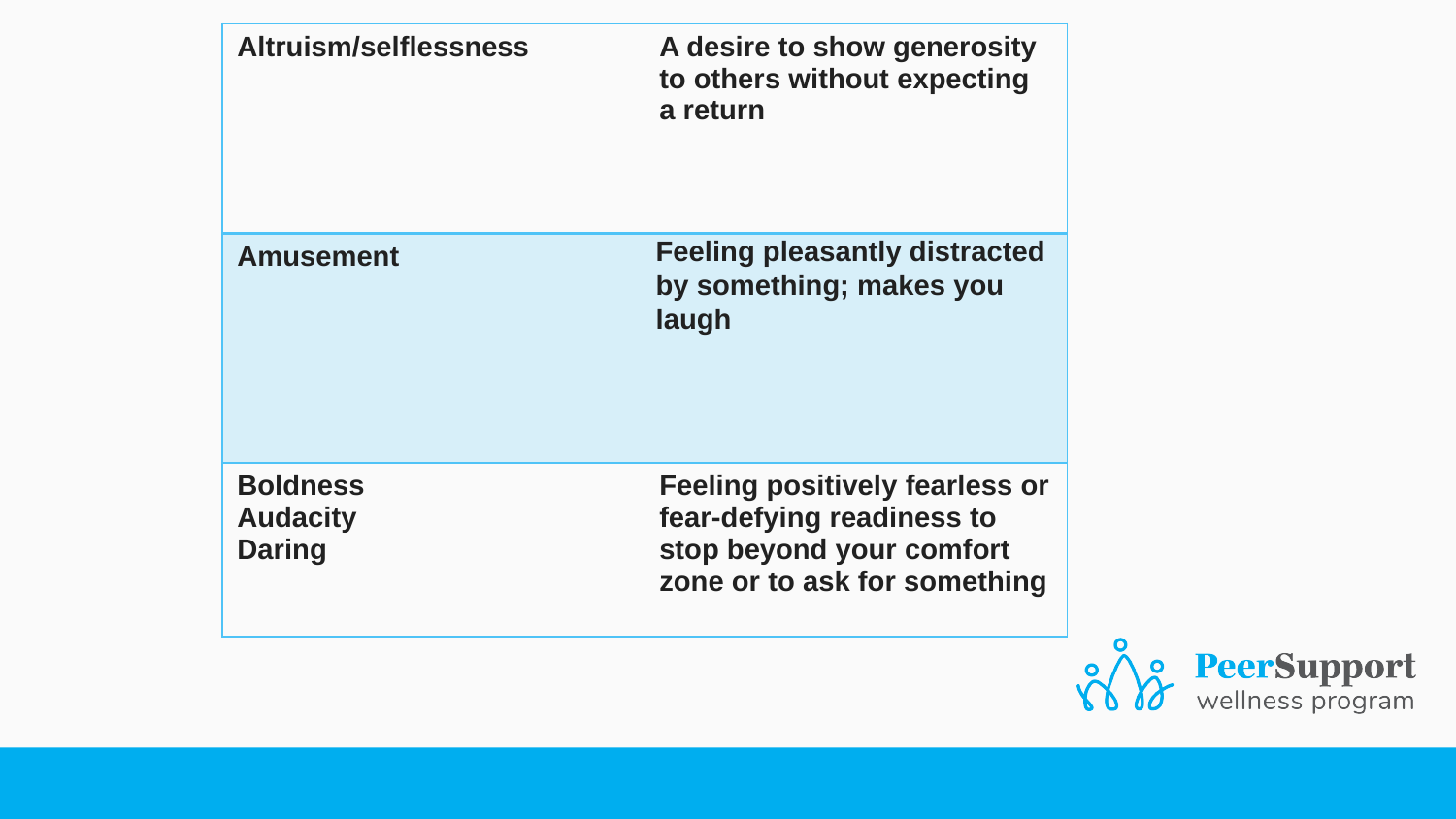

| Altruism/selflessness | A desire to show generosity to others without expecting a return |
| --- | --- |
| Amusement | Feeling pleasantly distracted by something; makes you laugh |
| Boldness Audacity Daring | Feeling positively fearless or fear-defying readiness to stop beyond your comfort zone or to ask for something |